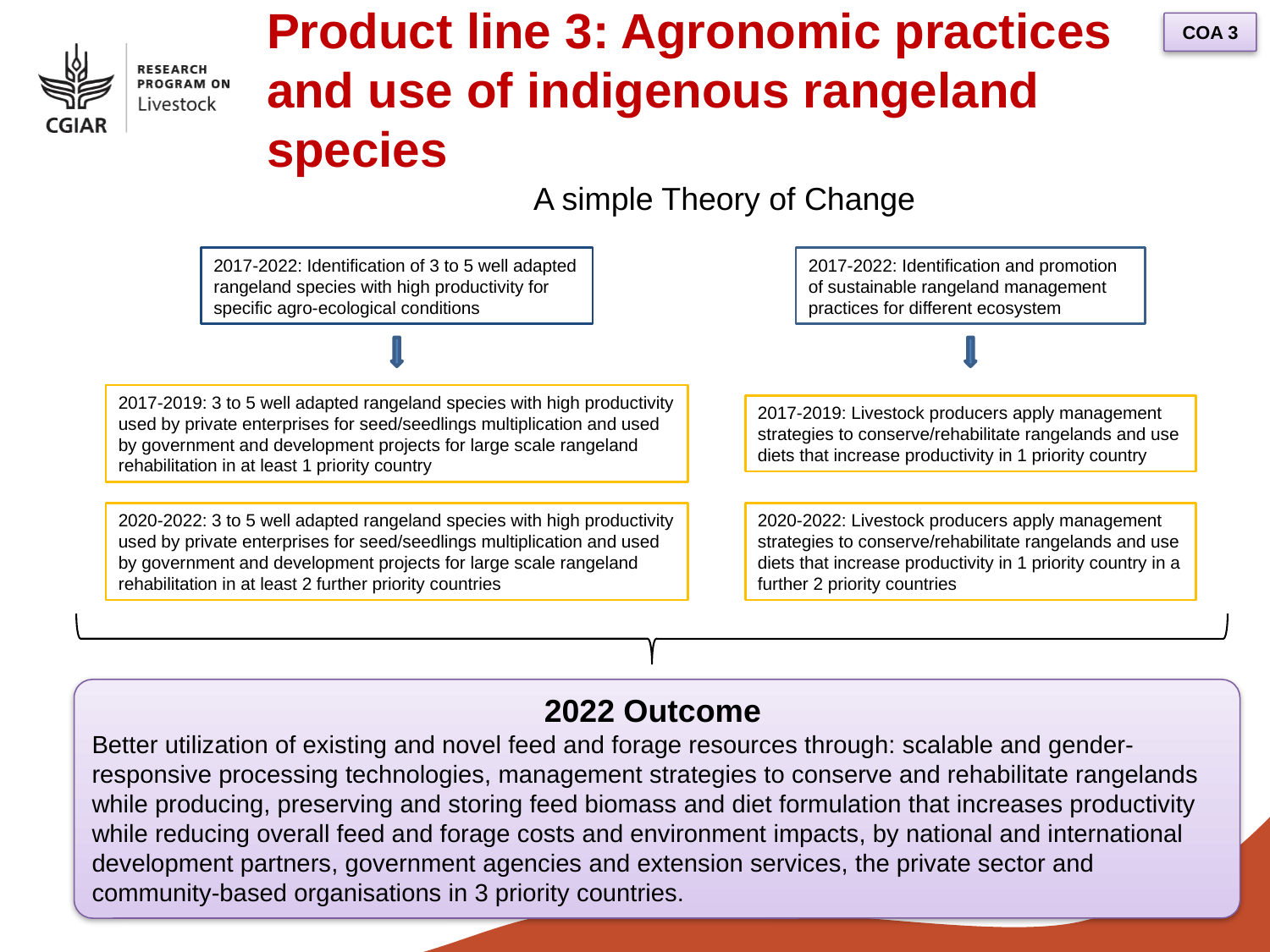

COA 3
Product line 3: Agronomic practices and use of indigenous rangeland species

A simple Theory of Change
2017-2022: Identification of 3 to 5 well adapted rangeland species with high productivity for specific agro-ecological conditions
2017-2022: Identification and promotion of sustainable rangeland management practices for different ecosystem

2017-2019: 3 to 5 well adapted rangeland species with high productivity used by private enterprises for seed/seedlings multiplication and used by government and development projects for large scale rangeland rehabilitation in at least 1 priority country
2017-2019: Livestock producers apply management strategies to conserve/rehabilitate rangelands and use diets that increase productivity in 1 priority country
2020-2022: 3 to 5 well adapted rangeland species with high productivity used by private enterprises for seed/seedlings multiplication and used by government and development projects for large scale rangeland rehabilitation in at least 2 further priority countries
2020-2022: Livestock producers apply management strategies to conserve/rehabilitate rangelands and use diets that increase productivity in 1 priority country in a further 2 priority countries
2022 Outcome
Better utilization of existing and novel feed and forage resources through: scalable and gender-responsive processing technologies, management strategies to conserve and rehabilitate rangelands while producing, preserving and storing feed biomass and diet formulation that increases productivity while reducing overall feed and forage costs and environment impacts, by national and international development partners, government agencies and extension services, the private sector and community-based organisations in 3 priority countries.